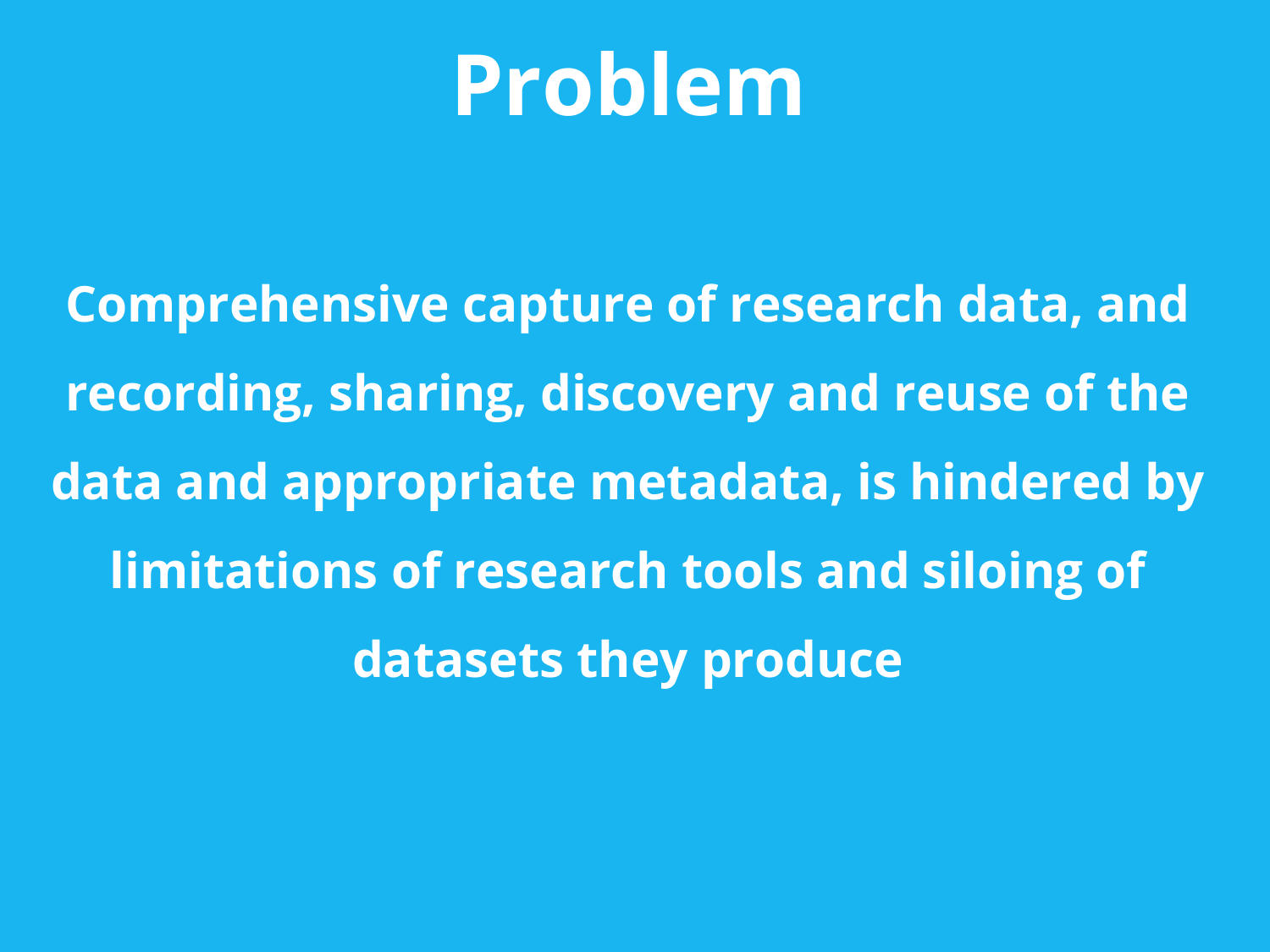

Problem
Comprehensive capture of research data, and recording, sharing, discovery and reuse of the data and appropriate metadata, is hindered by limitations of research tools and siloing of datasets they produce